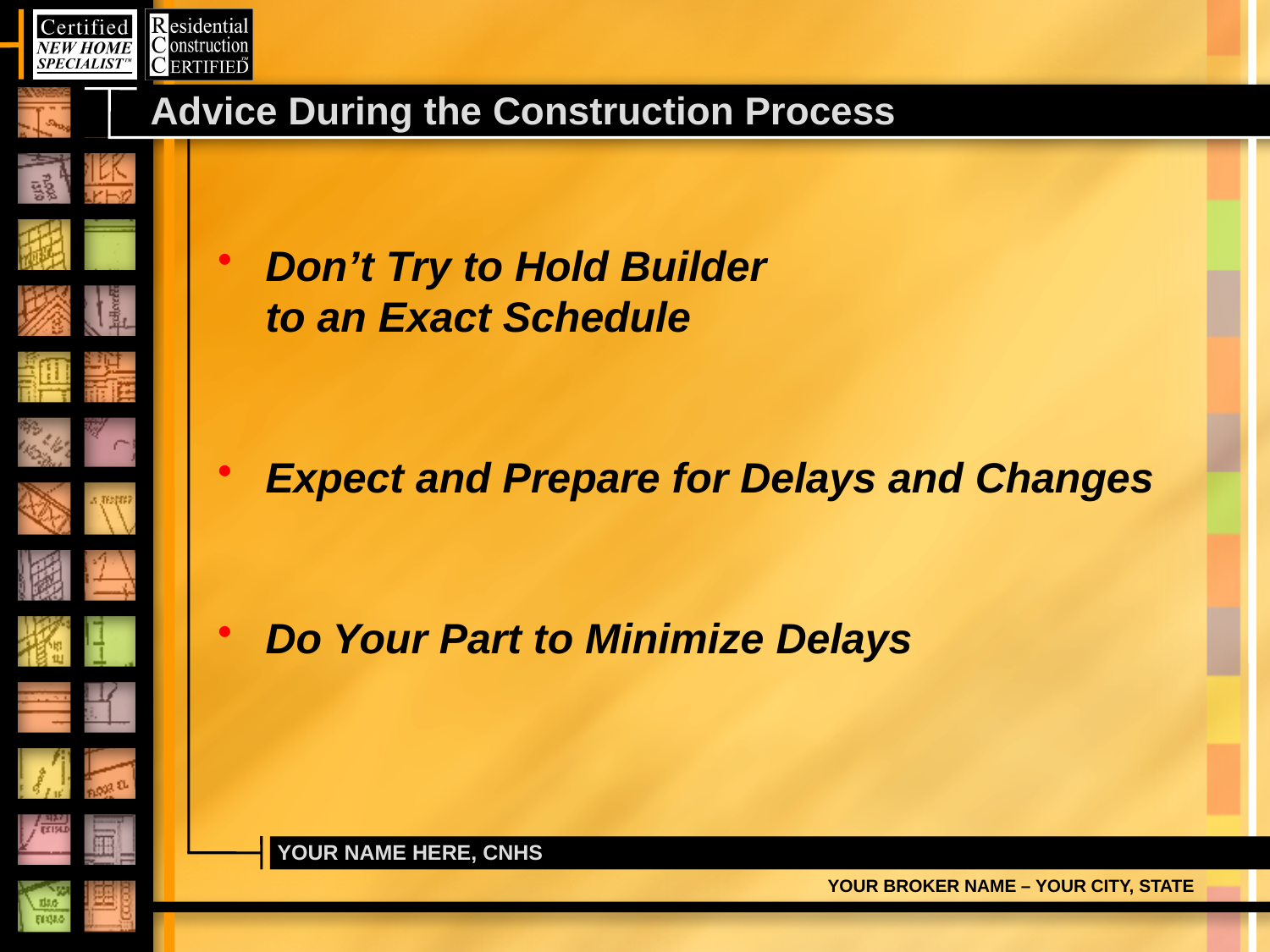

# Advice During the Construction Process
Don’t Try to Hold Builder
to an Exact Schedule
Expect and Prepare for Delays and Changes
Do Your Part to Minimize Delays
YOUR NAME HERE, CNHS